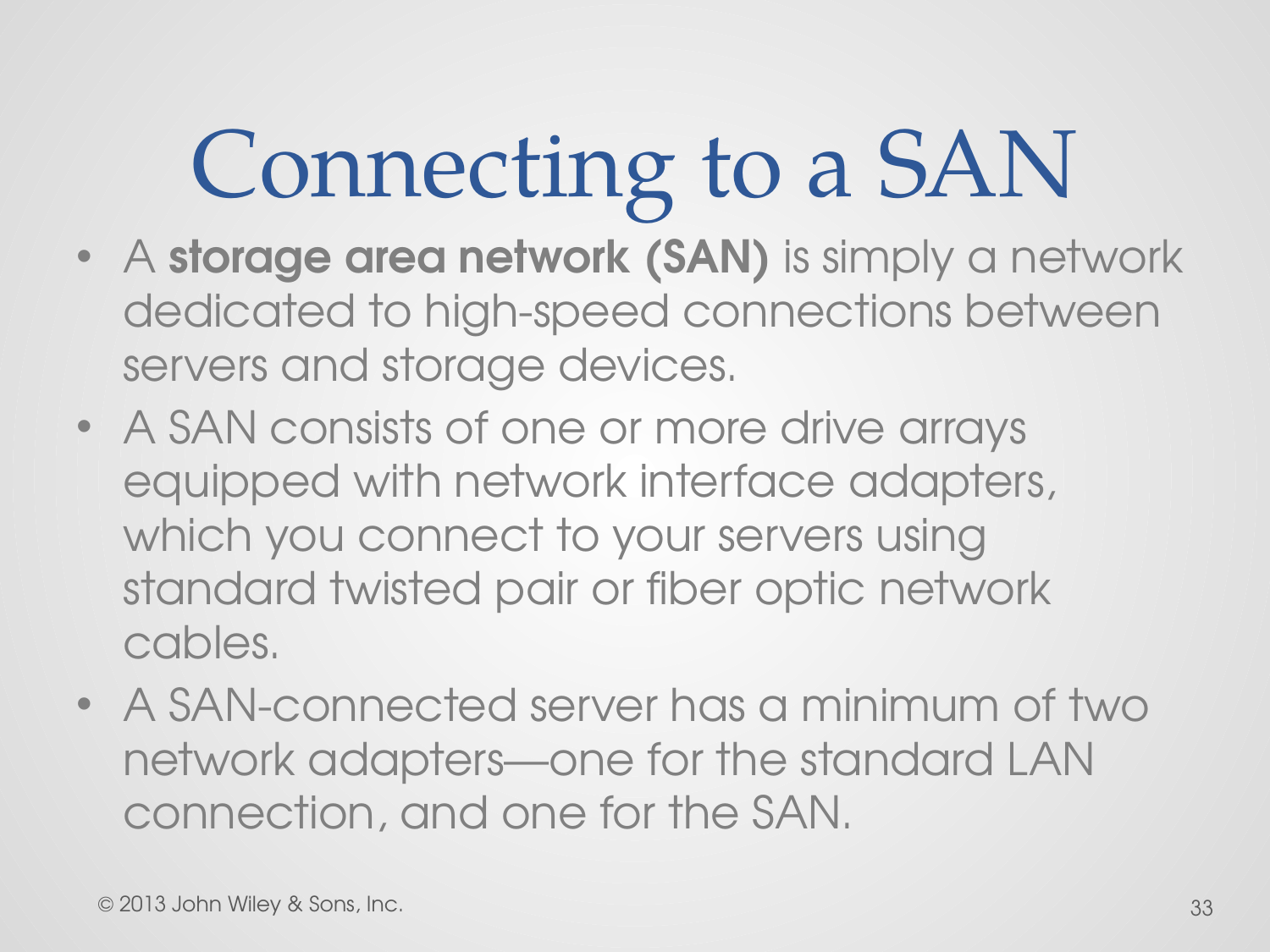

# Connecting to a SAN
A storage area network (SAN) is simply a network dedicated to high-speed connections between servers and storage devices.
A SAN consists of one or more drive arrays equipped with network interface adapters, which you connect to your servers using standard twisted pair or fiber optic network cables.
A SAN-connected server has a minimum of two network adapters—one for the standard LAN connection, and one for the SAN.
© 2013 John Wiley & Sons, Inc.
33